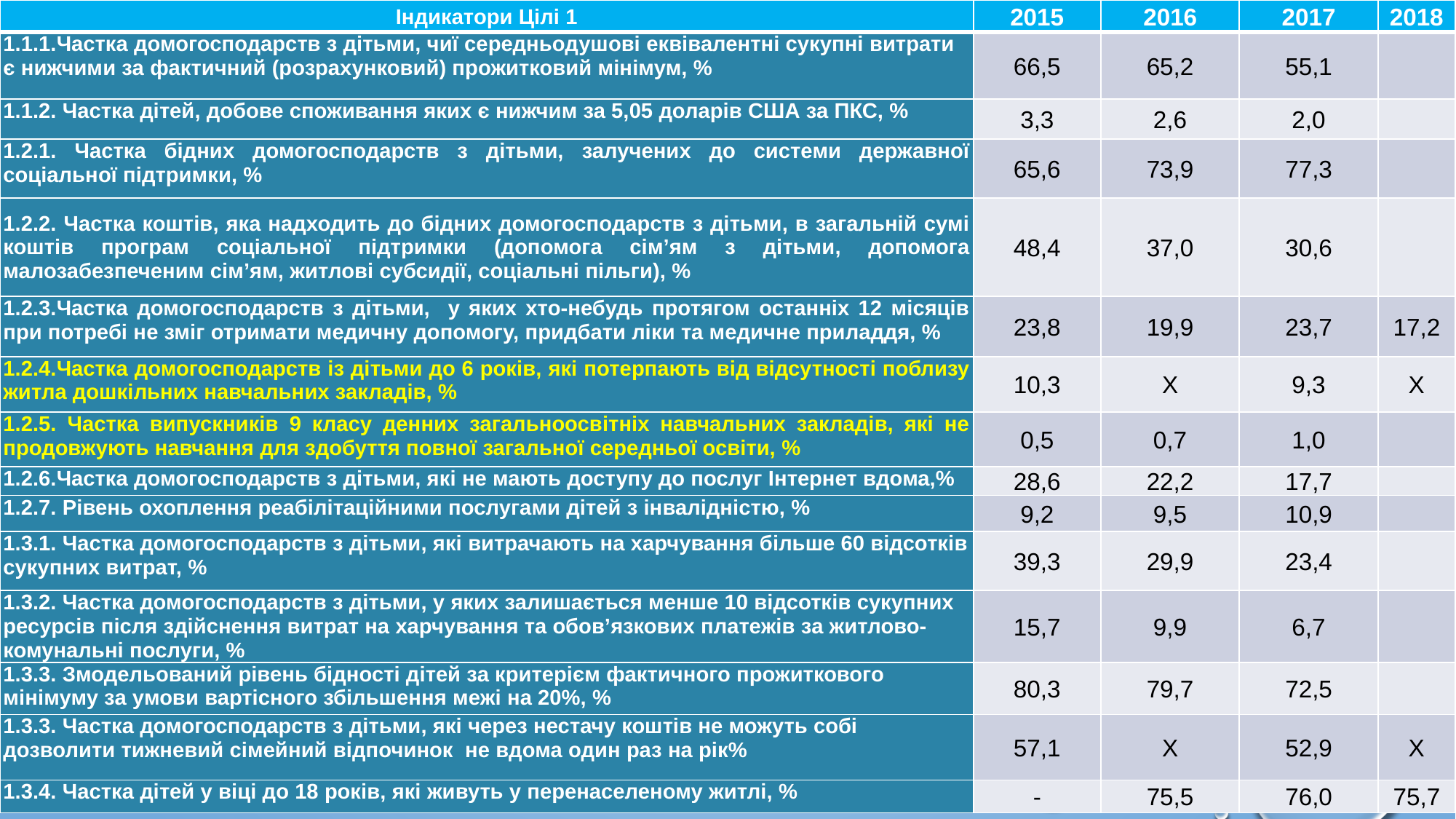

| Індикатори Цілі 1 | 2015 | 2016 | 2017 | 2018 |
| --- | --- | --- | --- | --- |
| 1.1.1.Частка домогосподарств з дітьми, чиї середньодушові еквівалентні сукупні витрати є нижчими за фактичний (розрахунковий) прожитковий мінімум, % | 66,5 | 65,2 | 55,1 |  |
| 1.1.2. Частка дітей, добове споживання яких є нижчим за 5,05 доларів США за ПКС, % | 3,3 | 2,6 | 2,0 |  |
| 1.2.1. Частка бідних домогосподарств з дітьми, залучених до системи державної соціальної підтримки, % | 65,6 | 73,9 | 77,3 |  |
| 1.2.2. Частка коштів, яка надходить до бідних домогосподарств з дітьми, в загальній сумі коштів програм соціальної підтримки (допомога сім’ям з дітьми, допомога малозабезпеченим сім’ям, житлові субсидії, соціальні пільги), % | 48,4 | 37,0 | 30,6 |  |
| 1.2.3.Частка домогосподарств з дітьми, у яких хто-небудь протягом останніх 12 місяців при потребі не зміг отримати медичну допомогу, придбати ліки та медичне приладдя, % | 23,8 | 19,9 | 23,7 | 17,2 |
| 1.2.4.Частка домогосподарств із дітьми до 6 років, які потерпають від відсутності поблизу житла дошкільних навчальних закладів, % | 10,3 | Х | 9,3 | Х |
| 1.2.5. Частка випускників 9 класу денних загальноосвітніх навчальних закладів, які не продовжують навчання для здобуття повної загальної середньої освіти, % | 0,5 | 0,7 | 1,0 |  |
| 1.2.6.Частка домогосподарств з дітьми, які не мають доступу до послуг Інтернет вдома,% | 28,6 | 22,2 | 17,7 |  |
| 1.2.7. Рівень охоплення реабілітаційними послугами дітей з інвалідністю, % | 9,2 | 9,5 | 10,9 |  |
| 1.3.1. Частка домогосподарств з дітьми, які витрачають на харчування більше 60 відсотків сукупних витрат, % | 39,3 | 29,9 | 23,4 |  |
| 1.3.2. Частка домогосподарств з дітьми, у яких залишається менше 10 відсотків сукупних ресурсів після здійснення витрат на харчування та обов’язкових платежів за житлово-комунальні послуги, % | 15,7 | 9,9 | 6,7 |  |
| 1.3.3. Змодельований рівень бідності дітей за критерієм фактичного прожиткового мінімуму за умови вартісного збільшення межі на 20%, % | 80,3 | 79,7 | 72,5 |  |
| 1.3.3. Частка домогосподарств з дітьми, які через нестачу коштів не можуть собі дозволити тижневий сімейний відпочинок не вдома один раз на рік% | 57,1 | Х | 52,9 | Х |
| 1.3.4. Частка дітей у віці до 18 років, які живуть у перенаселеному житлі, % | - | 75,5 | 76,0 | 75,7 |